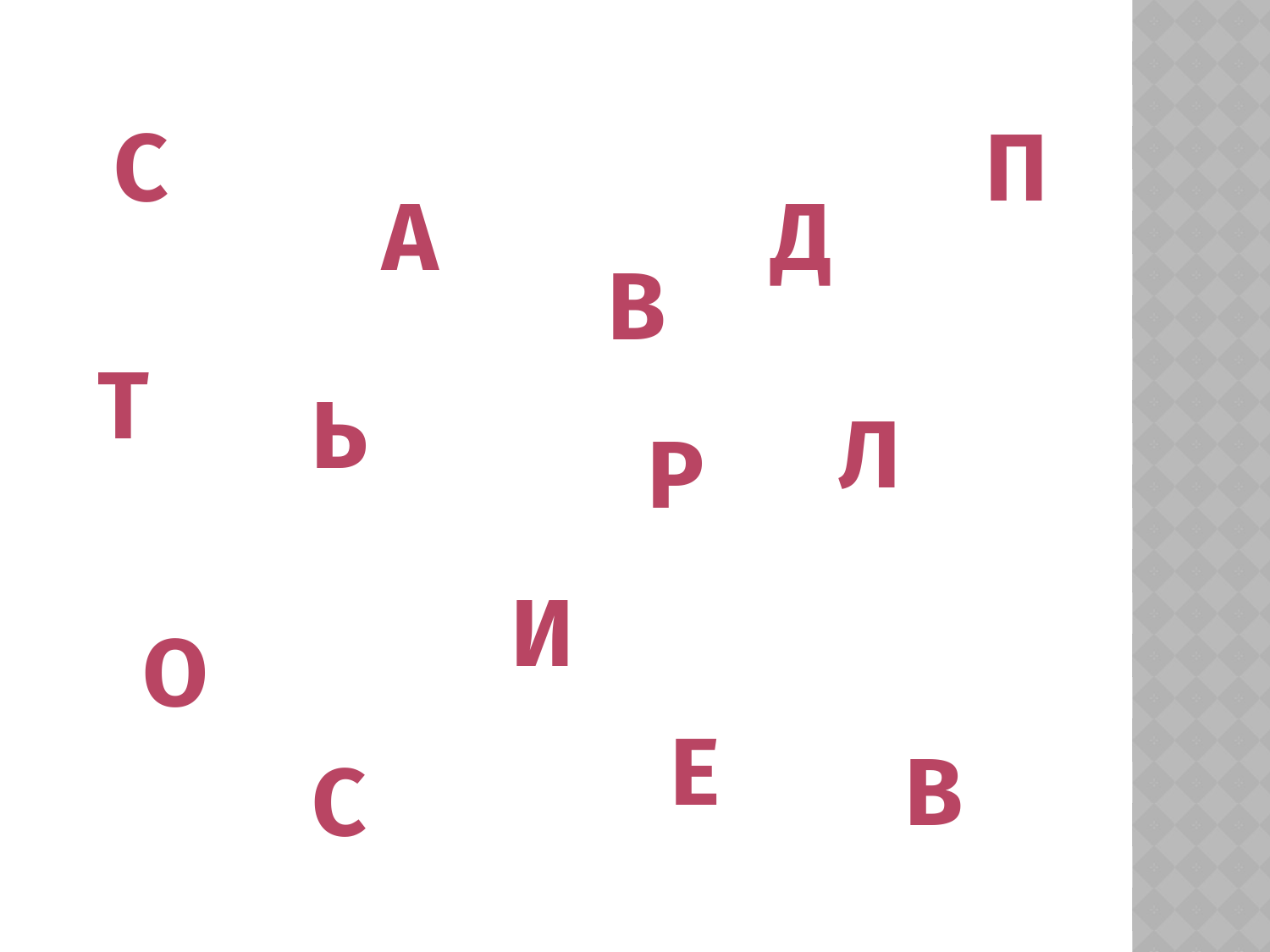

с
п
а
д
в
т
ь
л
р
и
о
е
в
с